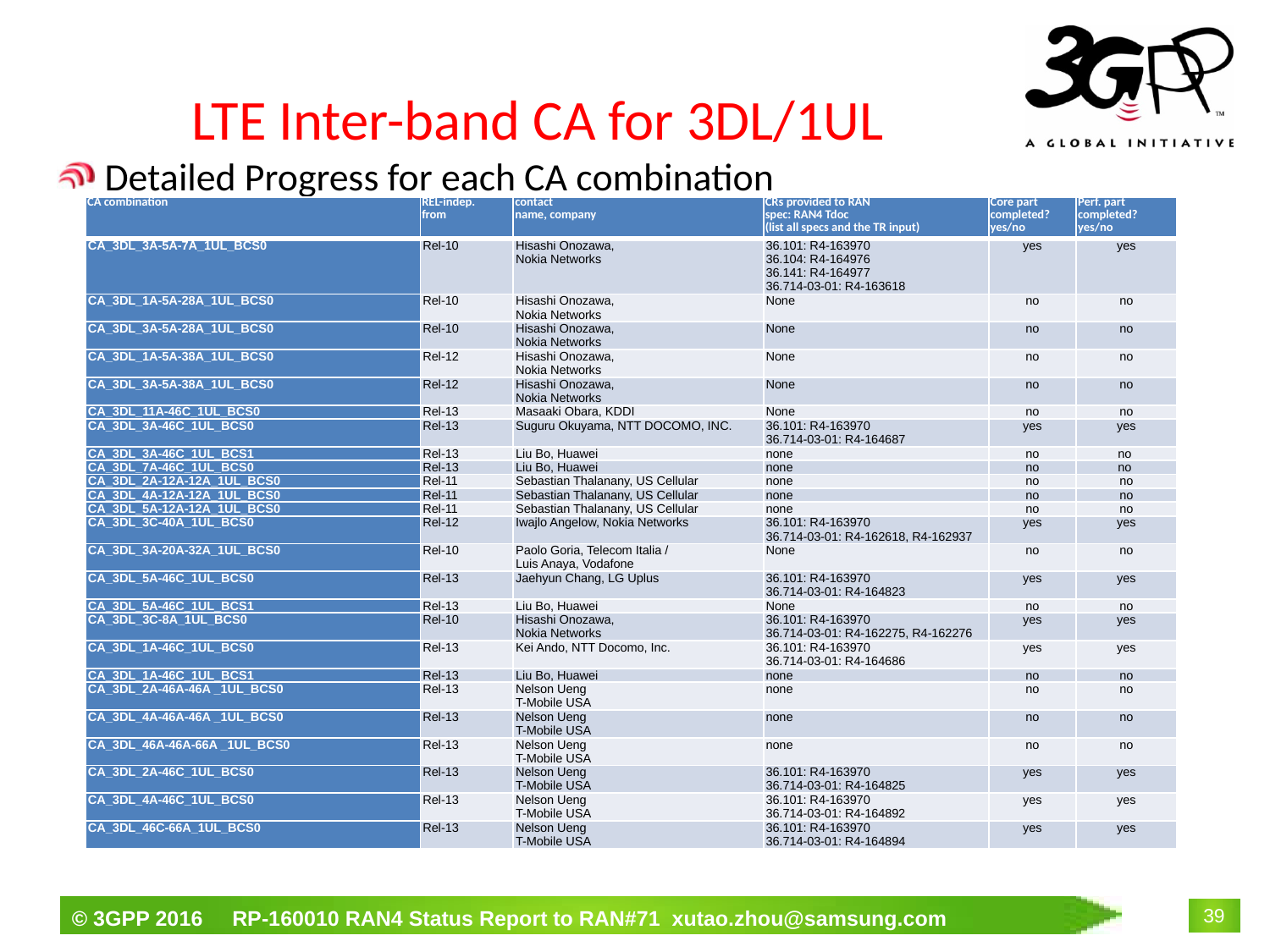

# LTE Inter-band CA for 3DL/1UL
Detailed Progress for each CA combination

| CA combination | REL-indep. from | contact name, company | CRs provided to RAN spec: RAN4 Tdoc (list all specs and the TR input) | Core part completed? yes/no | Perf. part completed? yes/no |
| --- | --- | --- | --- | --- | --- |
| CA\_3DL\_3A-5A-7A\_1UL\_BCS0 | Rel-10 | Hisashi Onozawa, Nokia Networks | 36.101: R4-163970 36.104: R4-164976 36.141: R4-164977 36.714-03-01: R4-163618 | yes | yes |
| CA\_3DL\_1A-5A-28A\_1UL\_BCS0 | Rel-10 | Hisashi Onozawa, Nokia Networks | None | no | no |
| CA\_3DL\_3A-5A-28A\_1UL\_BCS0 | Rel-10 | Hisashi Onozawa, Nokia Networks | None | no | no |
| CA\_3DL\_1A-5A-38A\_1UL\_BCS0 | Rel-12 | Hisashi Onozawa, Nokia Networks | None | no | no |
| CA\_3DL\_3A-5A-38A\_1UL\_BCS0 | Rel-12 | Hisashi Onozawa, Nokia Networks | None | no | no |
| CA\_3DL\_11A-46C\_1UL\_BCS0 | Rel-13 | Masaaki Obara, KDDI | None | no | no |
| CA\_3DL\_3A-46C\_1UL\_BCS0 | Rel-13 | Suguru Okuyama, NTT DOCOMO, INC. | 36.101: R4-163970 36.714-03-01: R4-164687 | yes | yes |
| CA\_3DL\_3A-46C\_1UL\_BCS1 | Rel-13 | Liu Bo, Huawei | none | no | no |
| CA\_3DL\_7A-46C\_1UL\_BCS0 | Rel-13 | Liu Bo, Huawei | none | no | no |
| CA\_3DL\_2A-12A-12A\_1UL\_BCS0 | Rel-11 | Sebastian Thalanany, US Cellular | none | no | no |
| CA\_3DL\_4A-12A-12A\_1UL\_BCS0 | Rel-11 | Sebastian Thalanany, US Cellular | none | no | no |
| CA\_3DL\_5A-12A-12A\_1UL\_BCS0 | Rel-11 | Sebastian Thalanany, US Cellular | none | no | no |
| CA\_3DL\_3C-40A\_1UL\_BCS0 | Rel-12 | Iwajlo Angelow, Nokia Networks | 36.101: R4-163970 36.714-03-01: R4-162618, R4-162937 | yes | yes |
| CA\_3DL\_3A-20A-32A\_1UL\_BCS0 | Rel-10 | Paolo Goria, Telecom Italia / Luis Anaya, Vodafone | None | no | no |
| CA\_3DL\_5A-46C\_1UL\_BCS0 | Rel-13 | Jaehyun Chang, LG Uplus | 36.101: R4-163970 36.714-03-01: R4-164823 | yes | yes |
| CA\_3DL\_5A-46C\_1UL\_BCS1 | Rel-13 | Liu Bo, Huawei | None | no | no |
| CA\_3DL\_3C-8A\_1UL\_BCS0 | Rel-10 | Hisashi Onozawa, Nokia Networks | 36.101: R4-163970 36.714-03-01: R4-162275, R4-162276 | yes | yes |
| CA\_3DL\_1A-46C\_1UL\_BCS0 | Rel-13 | Kei Ando, NTT Docomo, Inc. | 36.101: R4-163970 36.714-03-01: R4-164686 | yes | yes |
| CA\_3DL\_1A-46C\_1UL\_BCS1 | Rel-13 | Liu Bo, Huawei | none | no | no |
| CA\_3DL\_2A-46A-46A \_1UL\_BCS0 | Rel-13 | Nelson Ueng T-Mobile USA | none | no | no |
| CA\_3DL\_4A-46A-46A \_1UL\_BCS0 | Rel-13 | Nelson Ueng T-Mobile USA | none | no | no |
| CA\_3DL\_46A-46A-66A \_1UL\_BCS0 | Rel-13 | Nelson Ueng T-Mobile USA | none | no | no |
| CA\_3DL\_2A-46C\_1UL\_BCS0 | Rel-13 | Nelson Ueng T-Mobile USA | 36.101: R4-163970 36.714-03-01: R4-164825 | yes | yes |
| CA\_3DL\_4A-46C\_1UL\_BCS0 | Rel-13 | Nelson Ueng T-Mobile USA | 36.101: R4-163970 36.714-03-01: R4-164892 | yes | yes |
| CA\_3DL\_46C-66A\_1UL\_BCS0 | Rel-13 | Nelson Ueng T-Mobile USA | 36.101: R4-163970 36.714-03-01: R4-164894 | yes | yes |